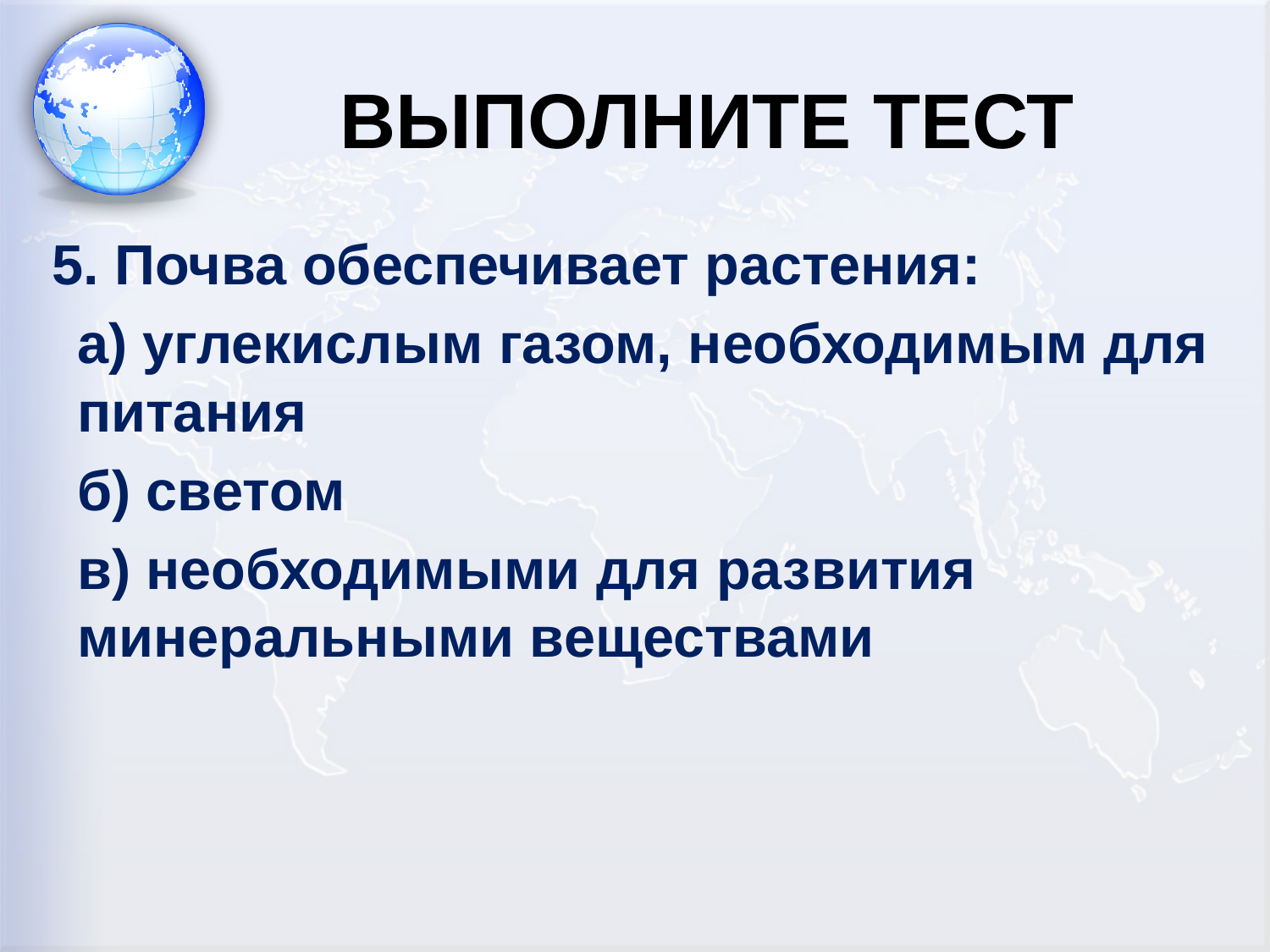

# ВЫПОЛНИТЕ ТЕСТ
5. Почва обеспечивает растения:
а) углекислым газом, необходимым для питания
б) светом
в) необходимыми для развития минеральными веществами